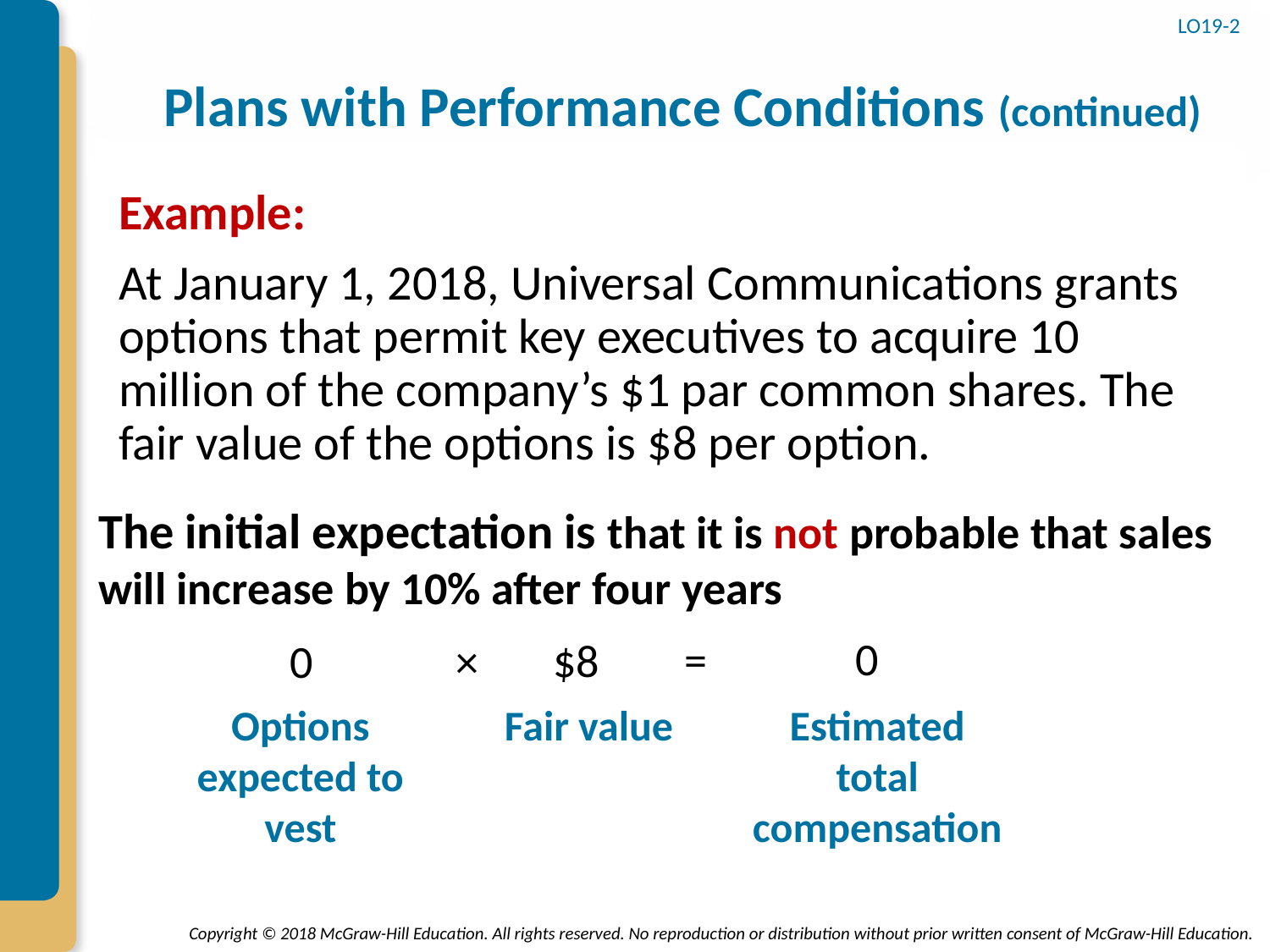

# Plans with Performance Conditions (continued)
LO19-2
Example:
At January 1, 2018, Universal Communications grants options that permit key executives to acquire 10 million of the company’s $1 par common shares. The fair value of the options is $8 per option.

The initial expectation is that it is not probable that sales will increase by 10% after four years
0
=
$8
0
×
Options expected to vest
Fair value
Estimated
total
compensation